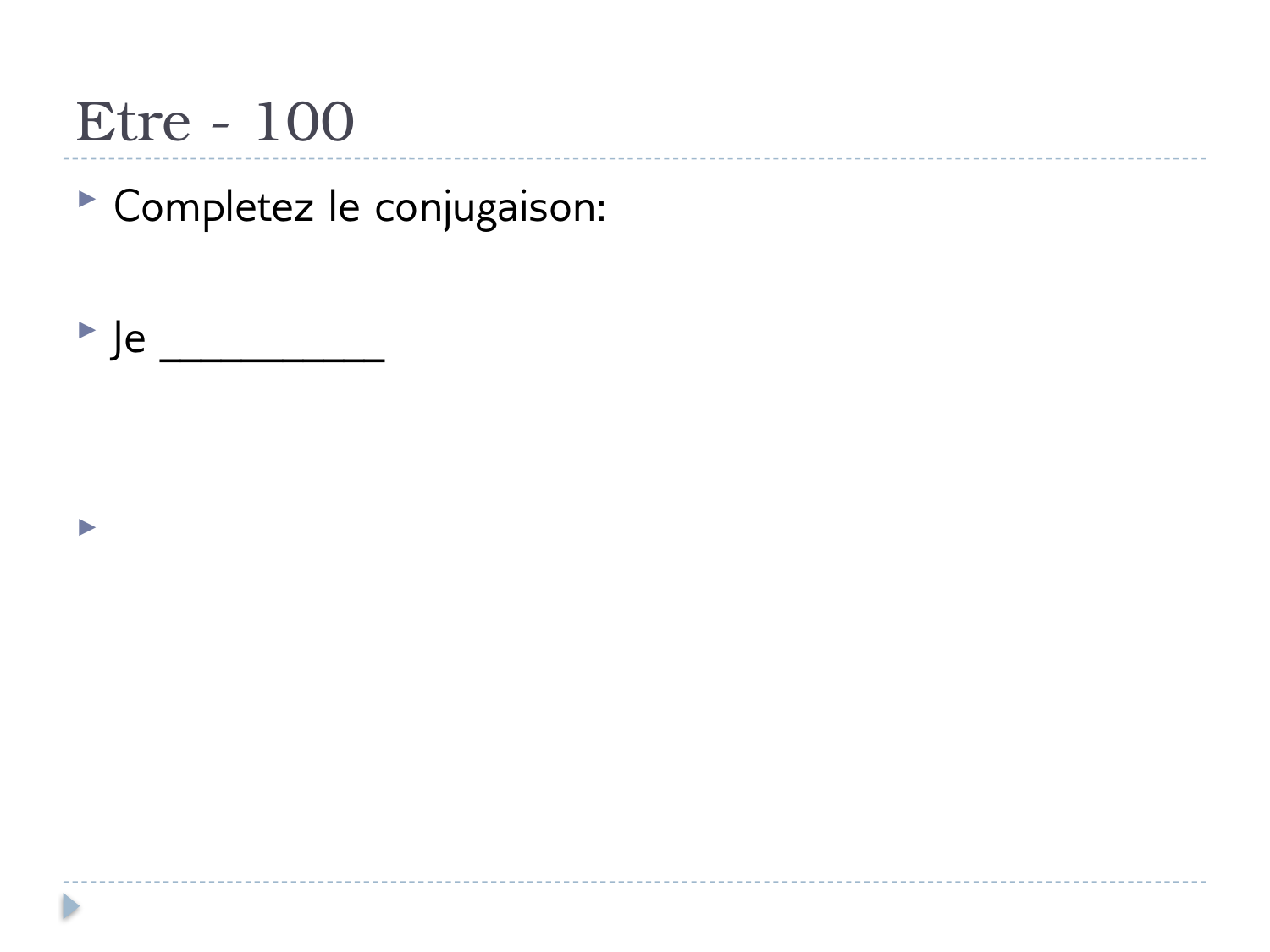

# Etre - 100
Completez le conjugaison:

Je ___________

Answer – avais  ete